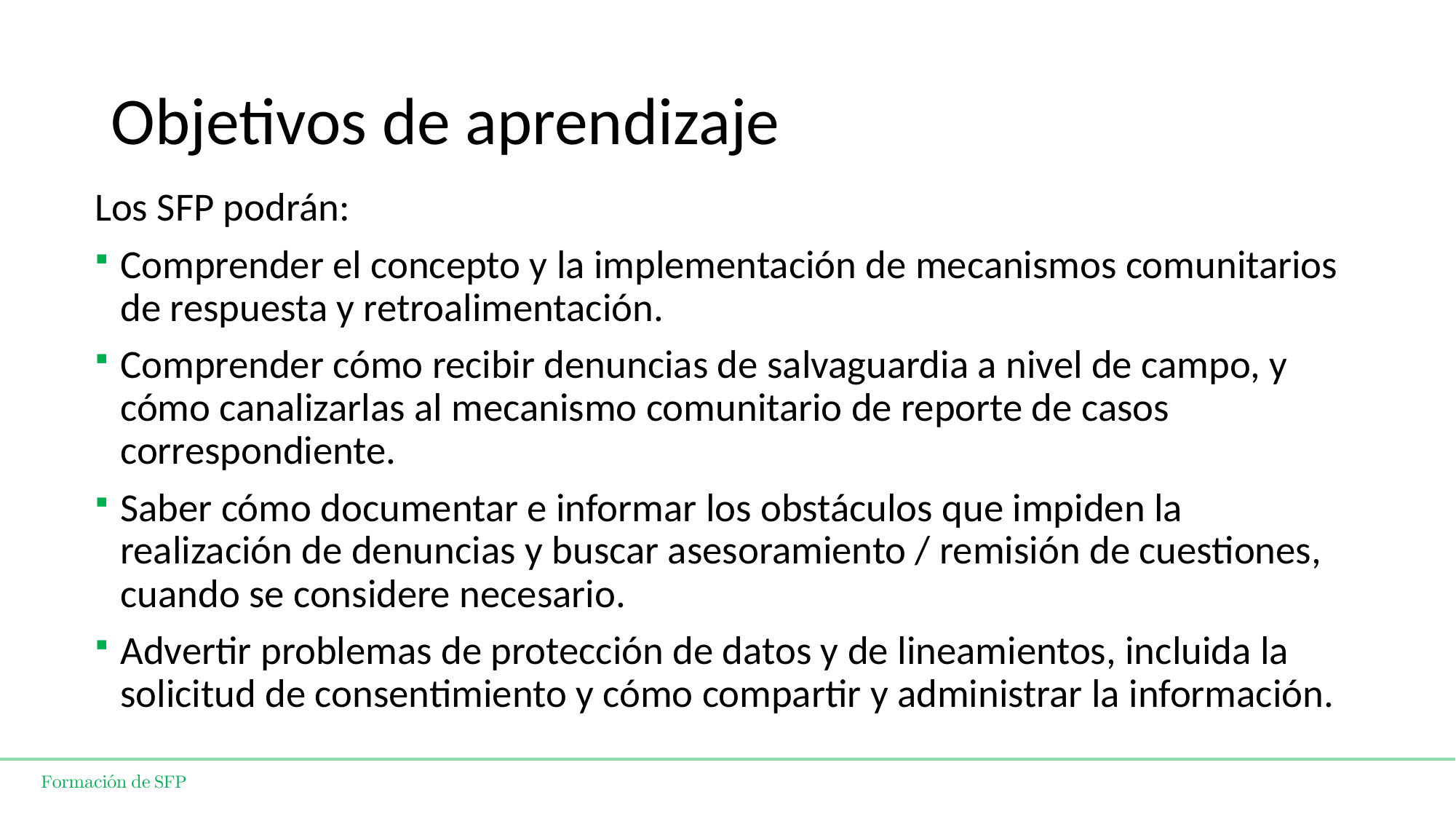

# Objetivos de aprendizaje
Los SFP podrán:
Comprender el concepto y la implementación de mecanismos comunitarios de respuesta y retroalimentación.
Comprender cómo recibir denuncias de salvaguardia a nivel de campo, y cómo canalizarlas al mecanismo comunitario de reporte de casos correspondiente.
Saber cómo documentar e informar los obstáculos que impiden la realización de denuncias y buscar asesoramiento / remisión de cuestiones, cuando se considere necesario.
Advertir problemas de protección de datos y de lineamientos, incluida la solicitud de consentimiento y cómo compartir y administrar la información.

Formación de SFP